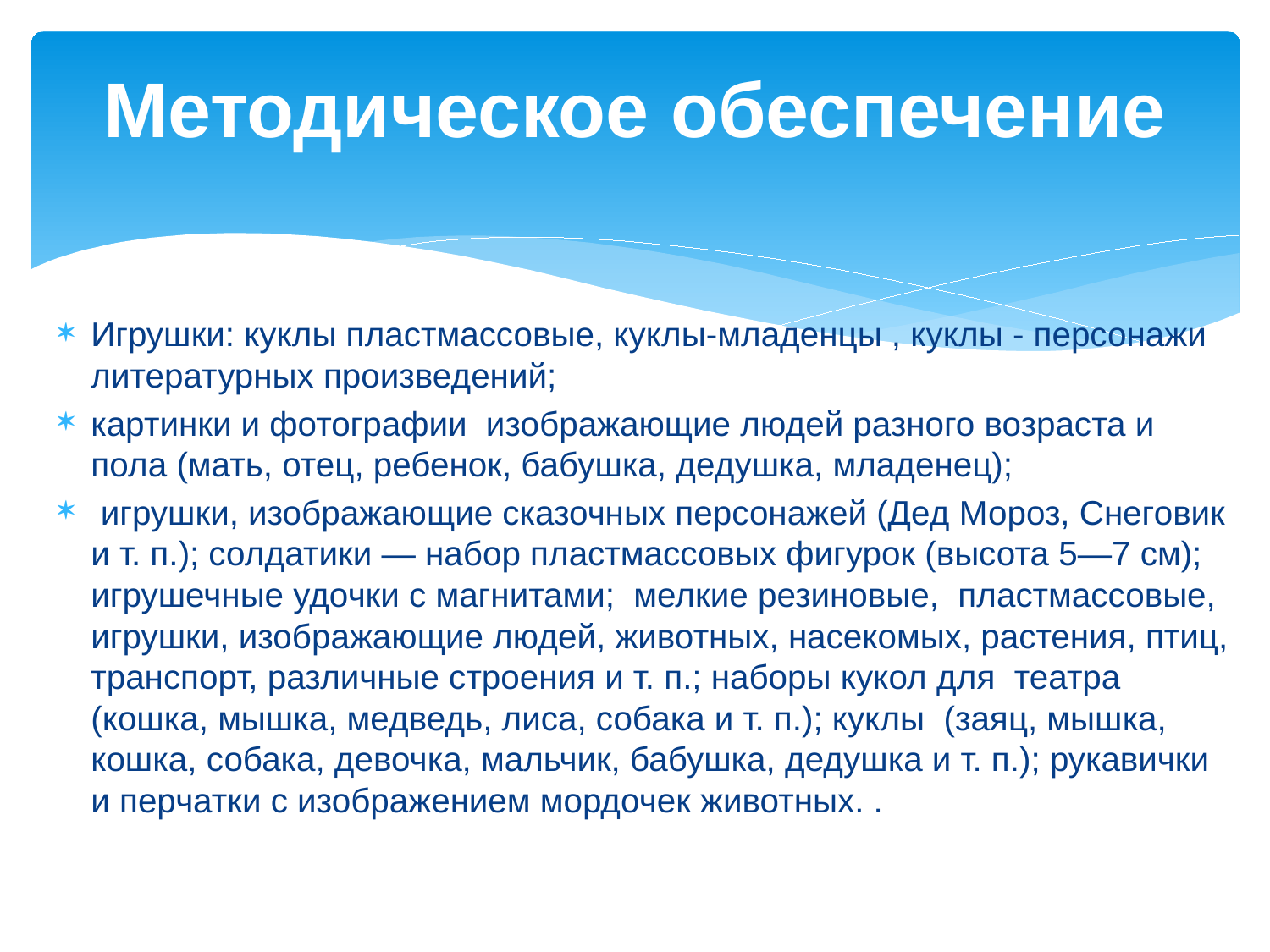

# Методическое обеспечение
Игрушки: куклы пластмассовые, куклы-младенцы , куклы - персонажи  литературных произведений;
картинки и фотографии  изображающие людей разного возраста и пола (мать, отец, ребенок, бабушка, дедушка, младенец);
 игрушки, изображающие сказочных персонажей (Дед Мороз, Снеговик и т. п.); солдатики — набор пластмассовых фигурок (высота 5—7 см); игрушечные удочки с магнитами;  мелкие резиновые,  пластмассовые,  игрушки, изображающие людей, животных, насекомых, растения, птиц, транспорт, различные строения и т. п.; наборы кукол для  театра (кошка, мышка, медведь, лиса, собака и т. п.); куклы  (заяц, мышка, кошка, собака, девочка, мальчик, бабушка, дедушка и т. п.); рукавички и перчатки с изображением мордочек животных. .